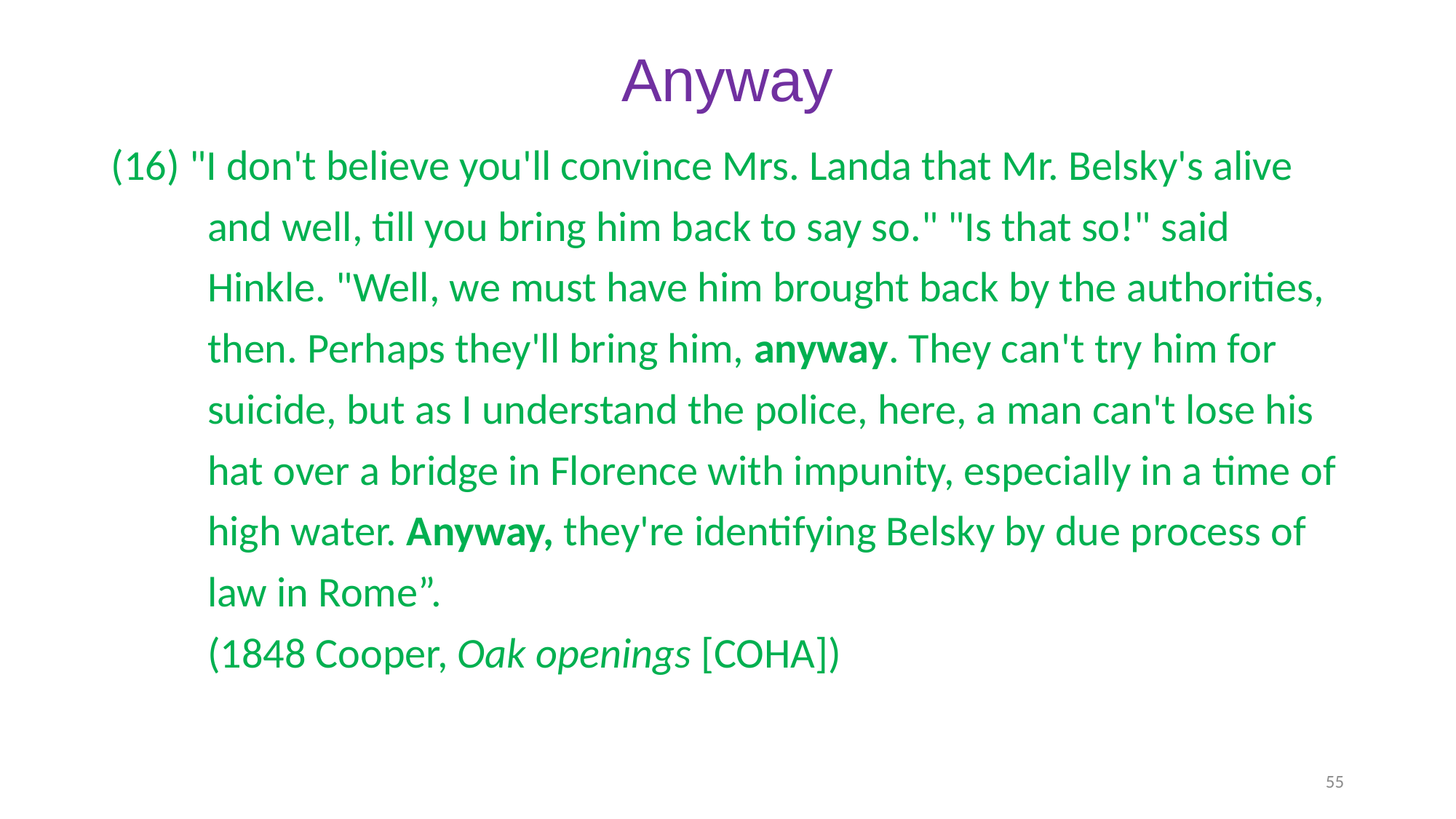

# Anyway
(16) "I don't believe you'll convince Mrs. Landa that Mr. Belsky's alive
          and well, till you bring him back to say so." "Is that so!" said
          Hinkle. "Well, we must have him brought back by the authorities,
          then. Perhaps they'll bring him, anyway. They can't try him for
          suicide, but as I understand the police, here, a man can't lose his
          hat over a bridge in Florence with impunity, especially in a time of
          high water. Anyway, they're identifying Belsky by due process of
          law in Rome”.
          (1848 Cooper, Oak openings [COHA])

55